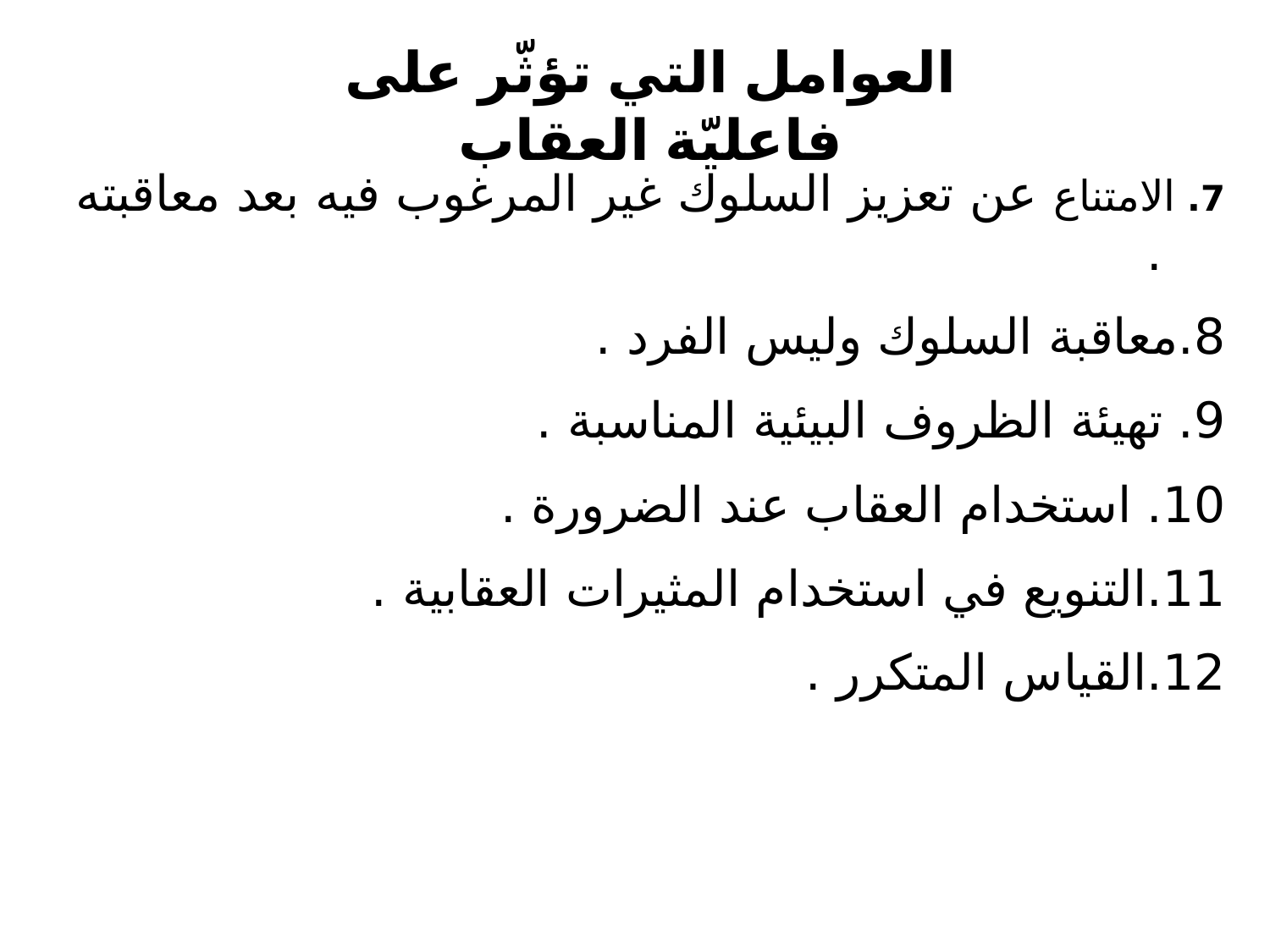

العوامل التي تؤثّر على فاعليّة العقاب
7. الامتناع عن تعزيز السلوك غير المرغوب فيه بعد معاقبته .
8.معاقبة السلوك وليس الفرد .
9. تهيئة الظروف البيئية المناسبة .
10. استخدام العقاب عند الضرورة .
11.التنويع في استخدام المثيرات العقابية .
12.القياس المتكرر .